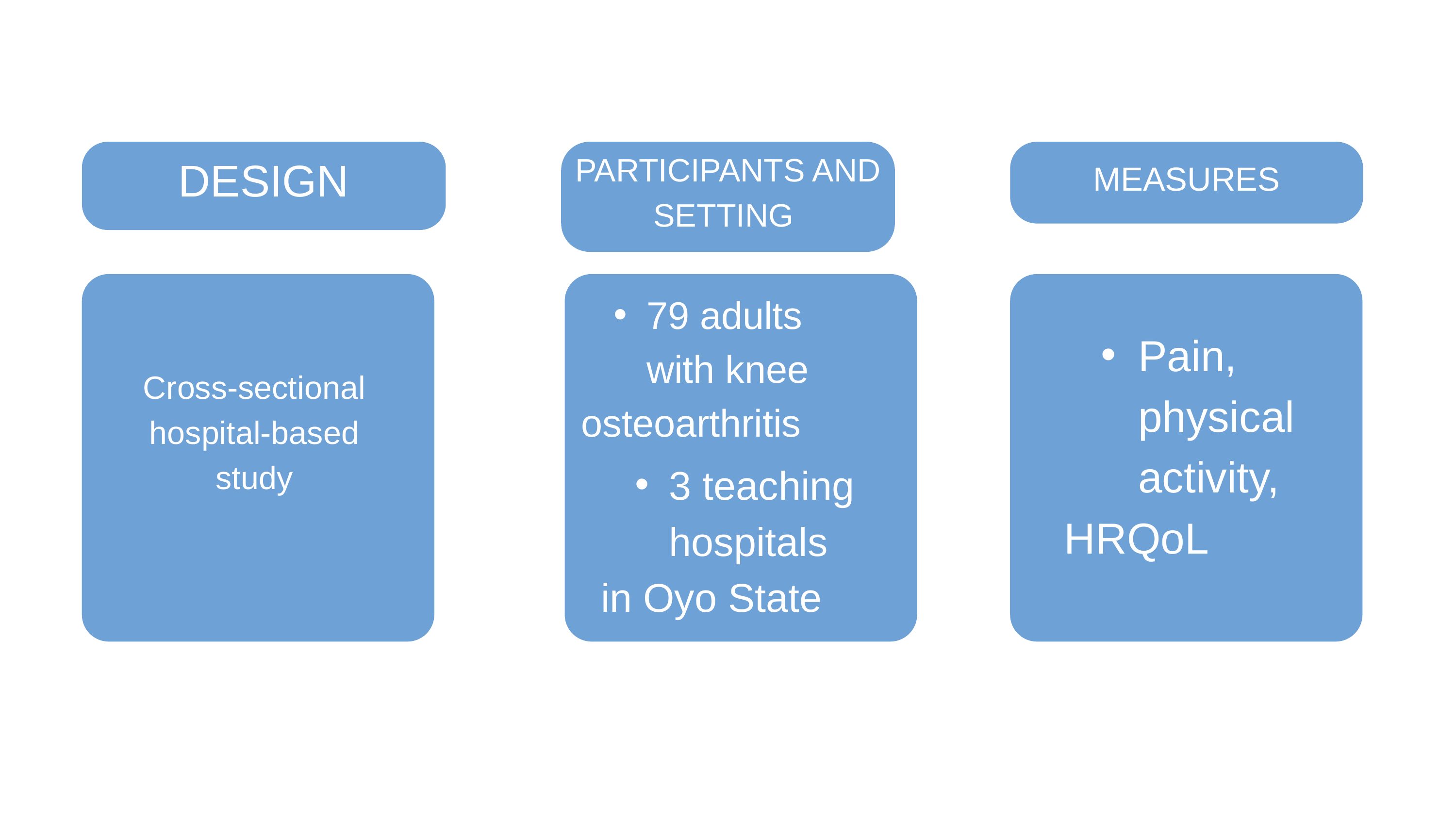

DESIGN

PARTICIPANTS AND SETTING

MEASURES

79 adults with knee
osteoarthritis
Pain, physical activity,
HRQoL
Cross-sectional hospital-based study
3 teaching hospitals
in Oyo State